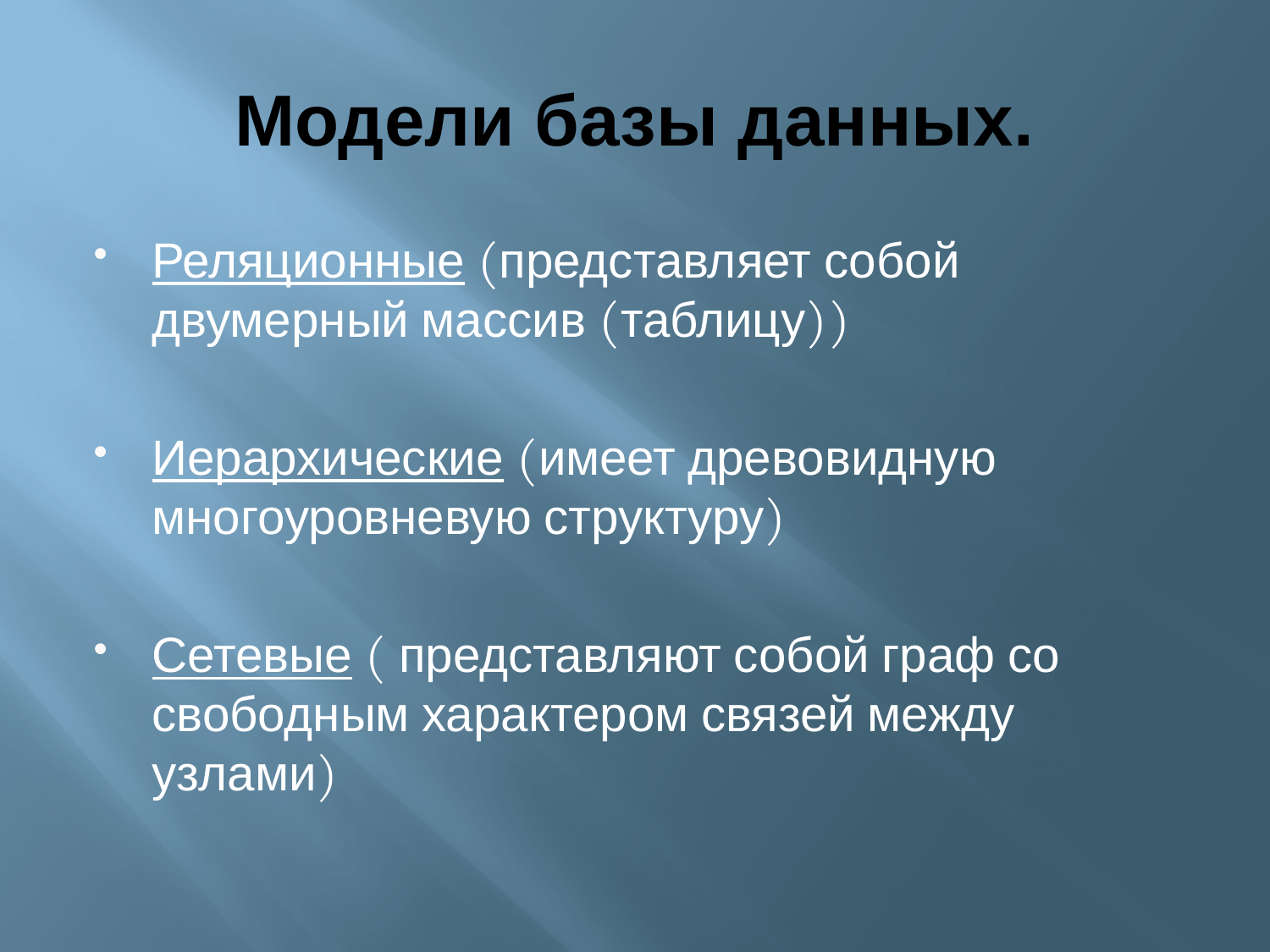

# Модели базы данных.
Реляционные (представляет собой двумерный массив (таблицу))

Иерархические (имеет древовидную многоуровневую структуру)

Сетевые ( представляют собой граф со свободным характером связей между узлами)